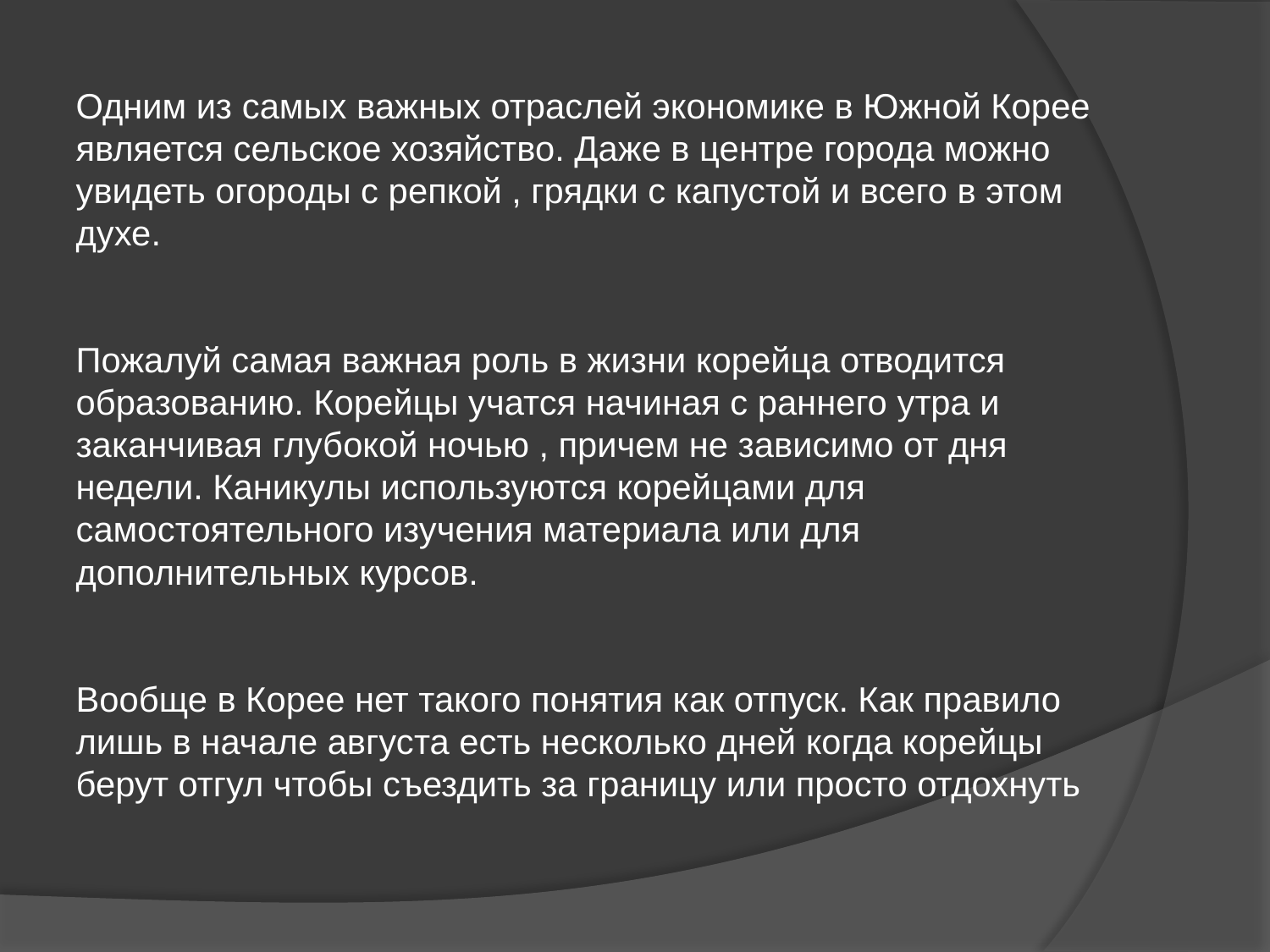

# Одним из самых важных отраслей экономике в Южной Корее является сельское хозяйство. Даже в центре города можно увидеть огороды с репкой , грядки с капустой и всего в этом духе. Пожалуй самая важная роль в жизни корейца отводится образованию. Корейцы учатся начиная с раннего утра и заканчивая глубокой ночью , причем не зависимо от дня недели. Каникулы используются корейцами для самостоятельного изучения материала или для дополнительных курсов. Вообще в Корее нет такого понятия как отпуск. Как правило лишь в начале августа есть несколько дней когда корейцы берут отгул чтобы съездить за границу или просто отдохнуть